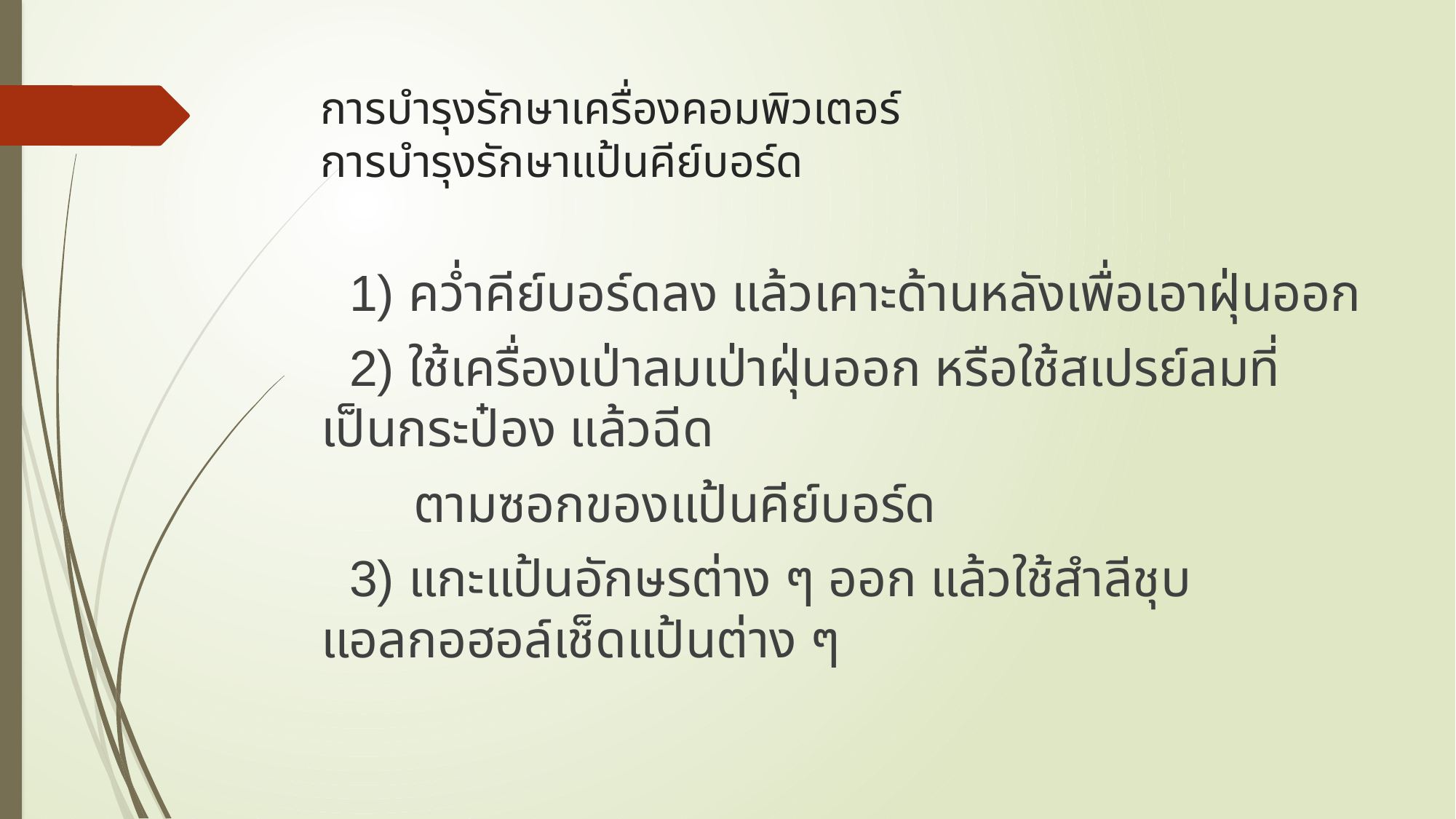

# การบำรุงรักษาเครื่องคอมพิวเตอร์ การบำรุงรักษาแป้นคีย์บอร์ด
  1) คว่ำคีย์บอร์ดลง แล้วเคาะด้านหลังเพื่อเอาฝุ่นออก
  2) ใช้เครื่องเป่าลมเป่าฝุ่นออก หรือใช้สเปรย์ลมที่เป็นกระป๋อง แล้วฉีด
       ตามซอกของแป้นคีย์บอร์ด
  3) แกะแป้นอักษรต่าง ๆ ออก แล้วใช้สำลีชุบแอลกอฮอล์เช็ดแป้นต่าง ๆ